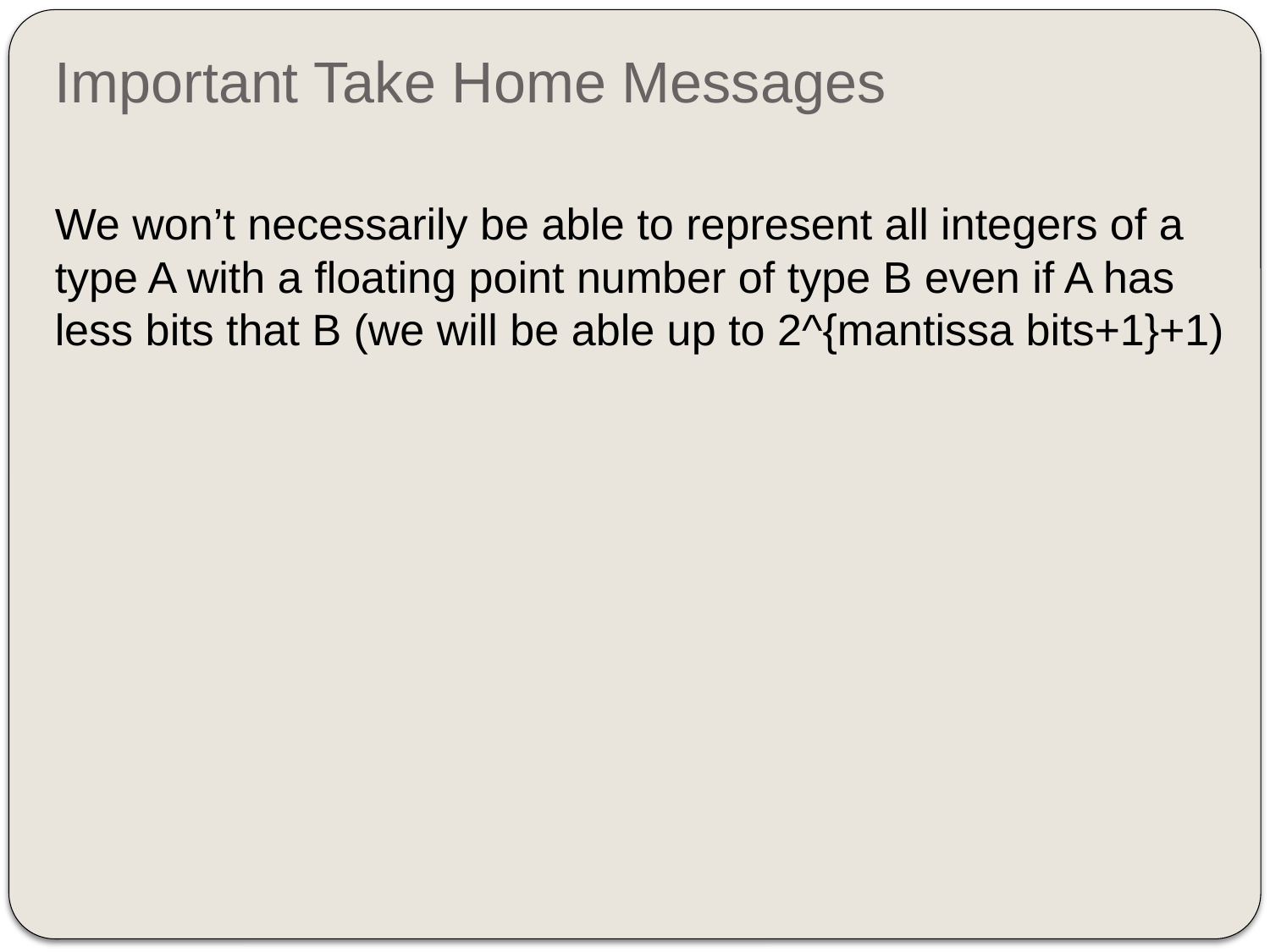

# Important Take Home Messages

We won’t necessarily be able to represent all integers of a type A with a floating point number of type B even if A has less bits that B (we will be able up to 2^{mantissa bits+1}+1)